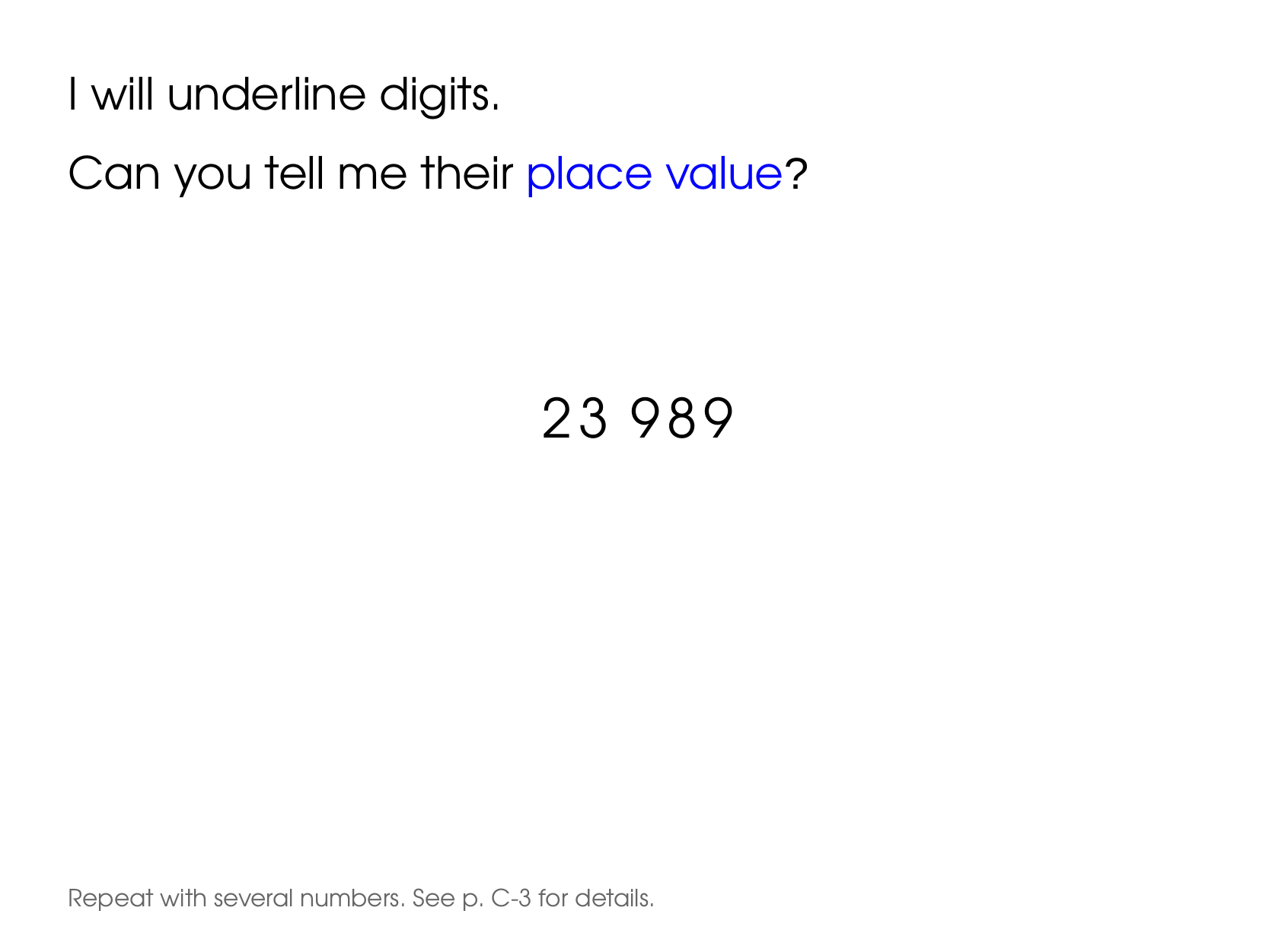

I will underline digits.
Can you tell me their place value?
2 3  9 8 9
Repeat with several numbers. See p. C-3 for details.